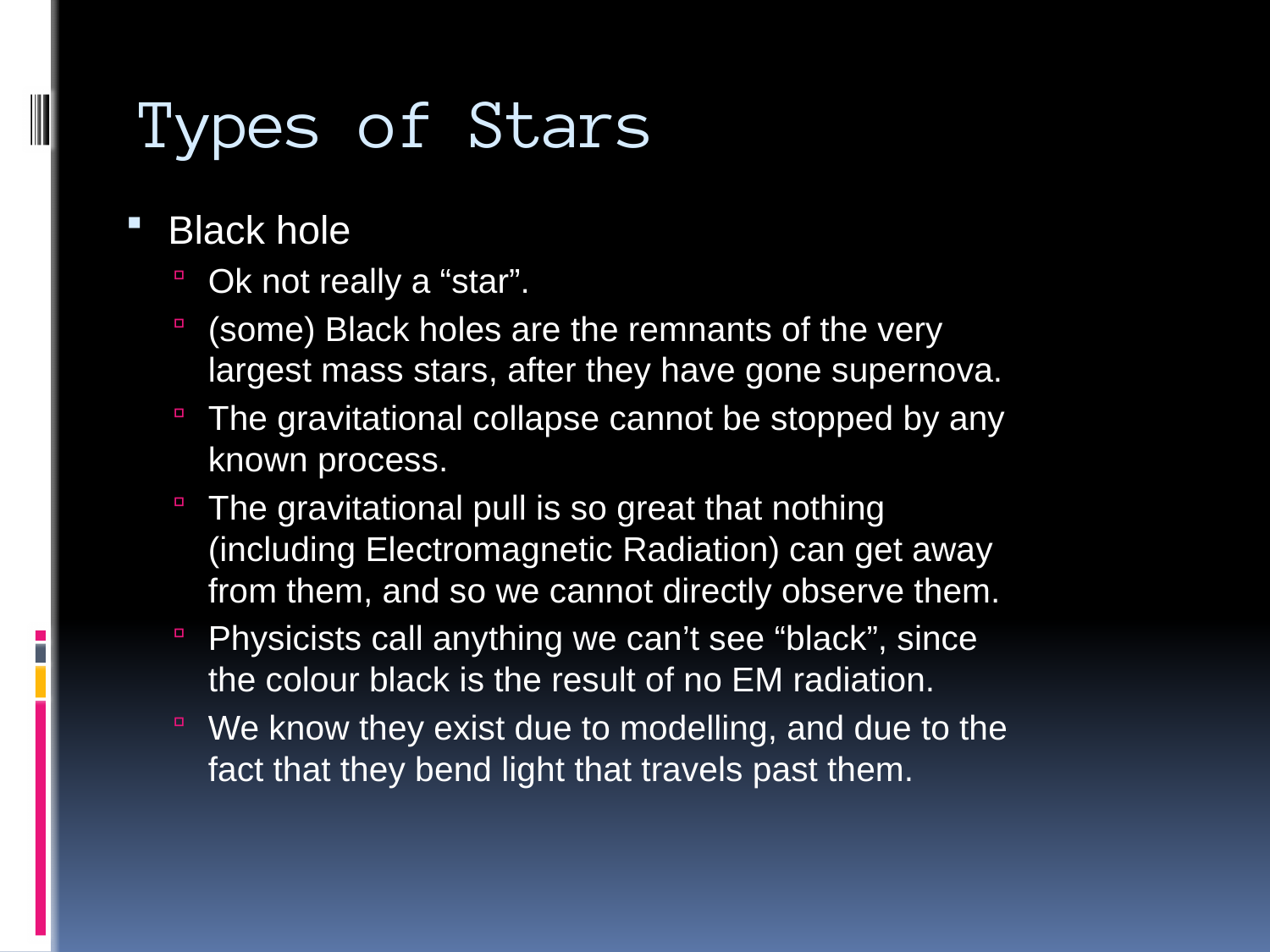

# Types of Stars
Black hole
Ok not really a “star”.
(some) Black holes are the remnants of the very largest mass stars, after they have gone supernova.
The gravitational collapse cannot be stopped by any known process.
The gravitational pull is so great that nothing (including Electromagnetic Radiation) can get away from them, and so we cannot directly observe them.
Physicists call anything we can’t see “black”, since the colour black is the result of no EM radiation.
We know they exist due to modelling, and due to the fact that they bend light that travels past them.